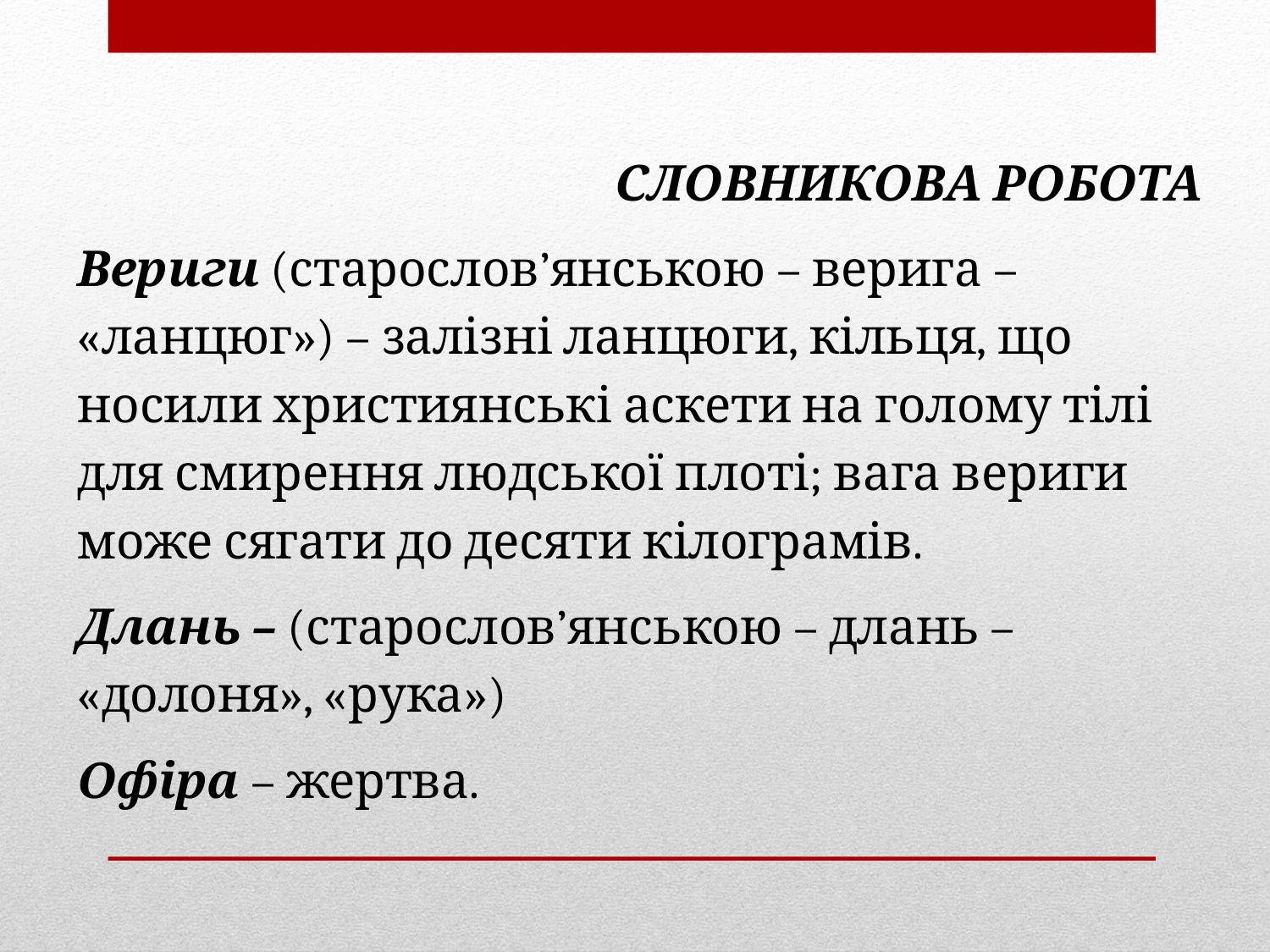

СЛОВНИКОВА РОБОТА
Вериги (старослов’янською – верига – «ланцюг») – залізні ланцюги, кільця, що носили християнські аскети на голому тілі для смирення людської плоті; вага вериги може сягати до десяти кілограмів.
Длань – (старослов’янською – длань – «долоня», «рука»)
Офіра – жертва.